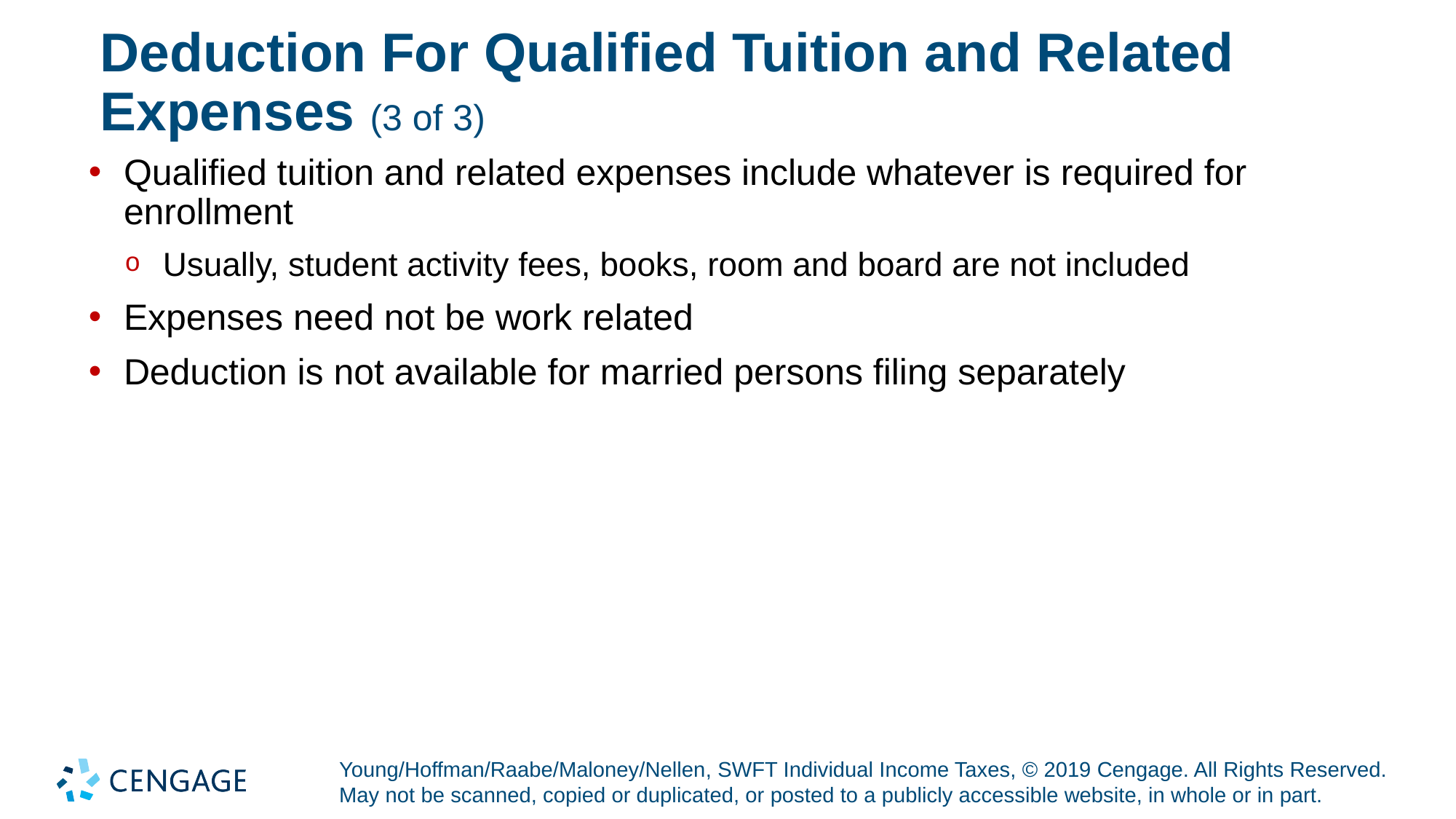

# Deduction For Qualified Tuition and Related Expenses (3 of 3)
Qualified tuition and related expenses include whatever is required for enrollment
Usually, student activity fees, books, room and board are not included
Expenses need not be work related
Deduction is not available for married persons filing separately